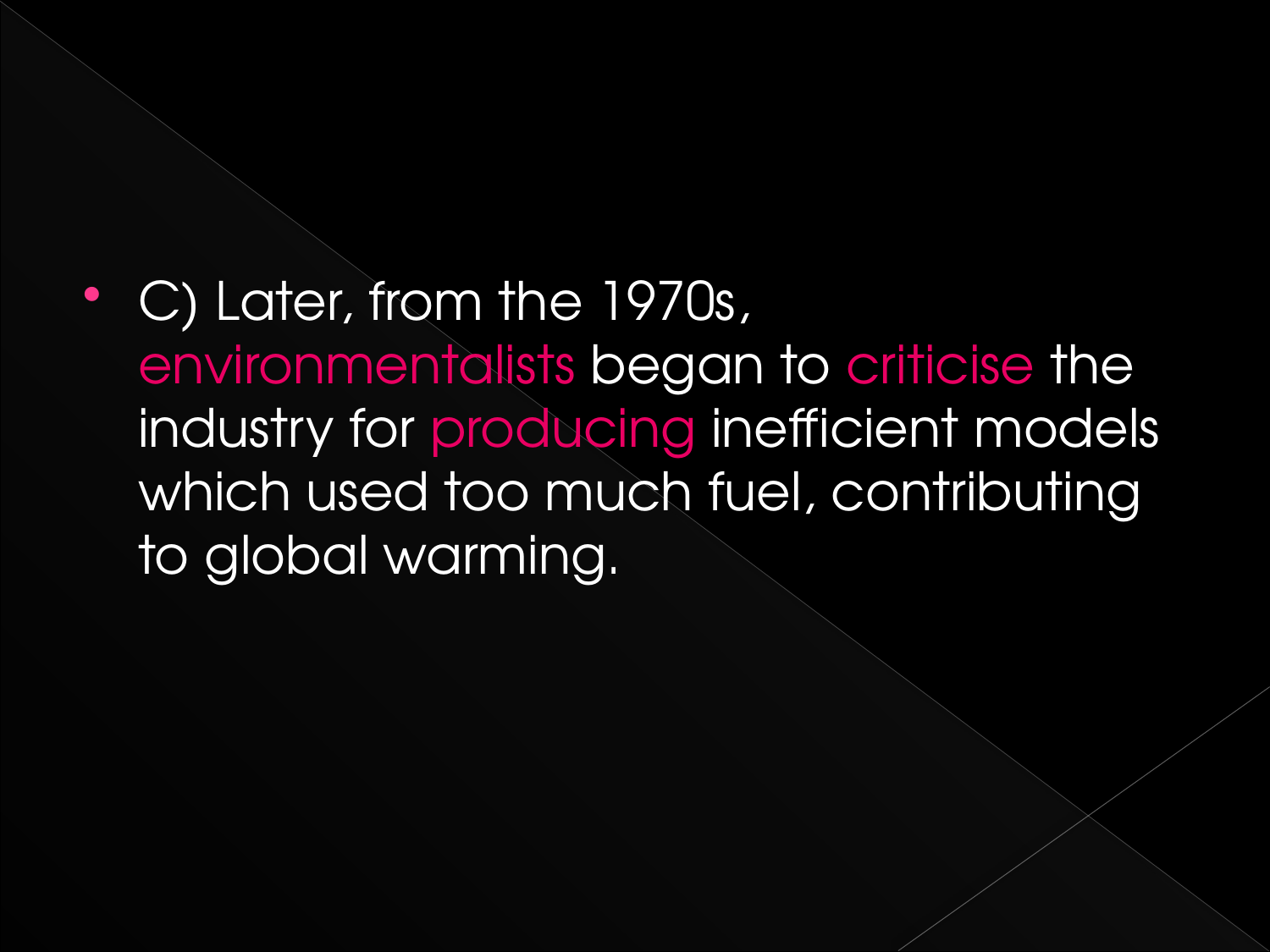

#
C) Later, from the 1970s, environmentalists began to criticise the  industry for producing inefficient models which used too much fuel, contributing to global warming.